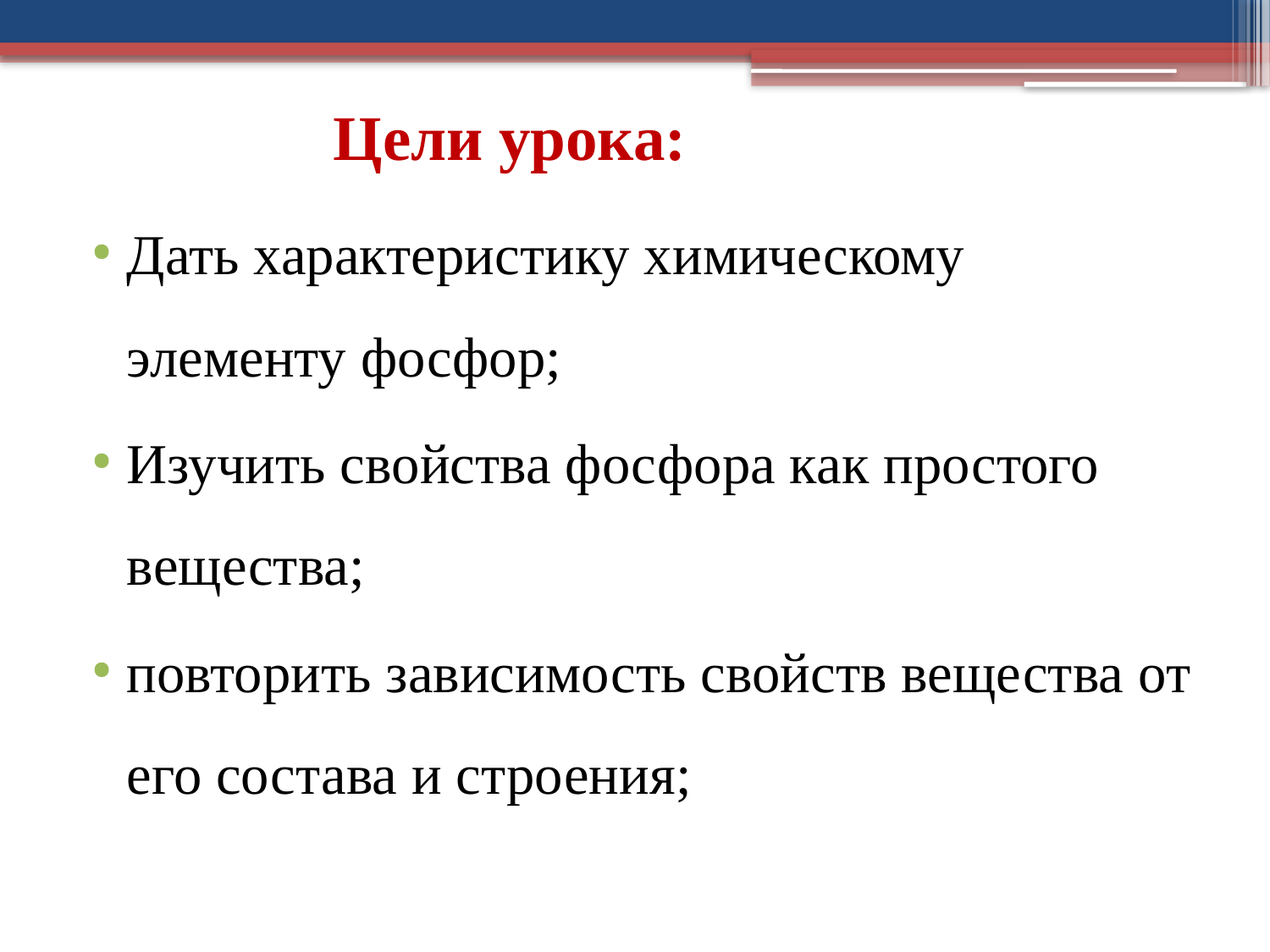

# Цели урока:
Дать характеристику химическому элементу фосфор;
Изучить свойства фосфора как простого вещества;
повторить зависимость свойств вещества от его состава и строения;